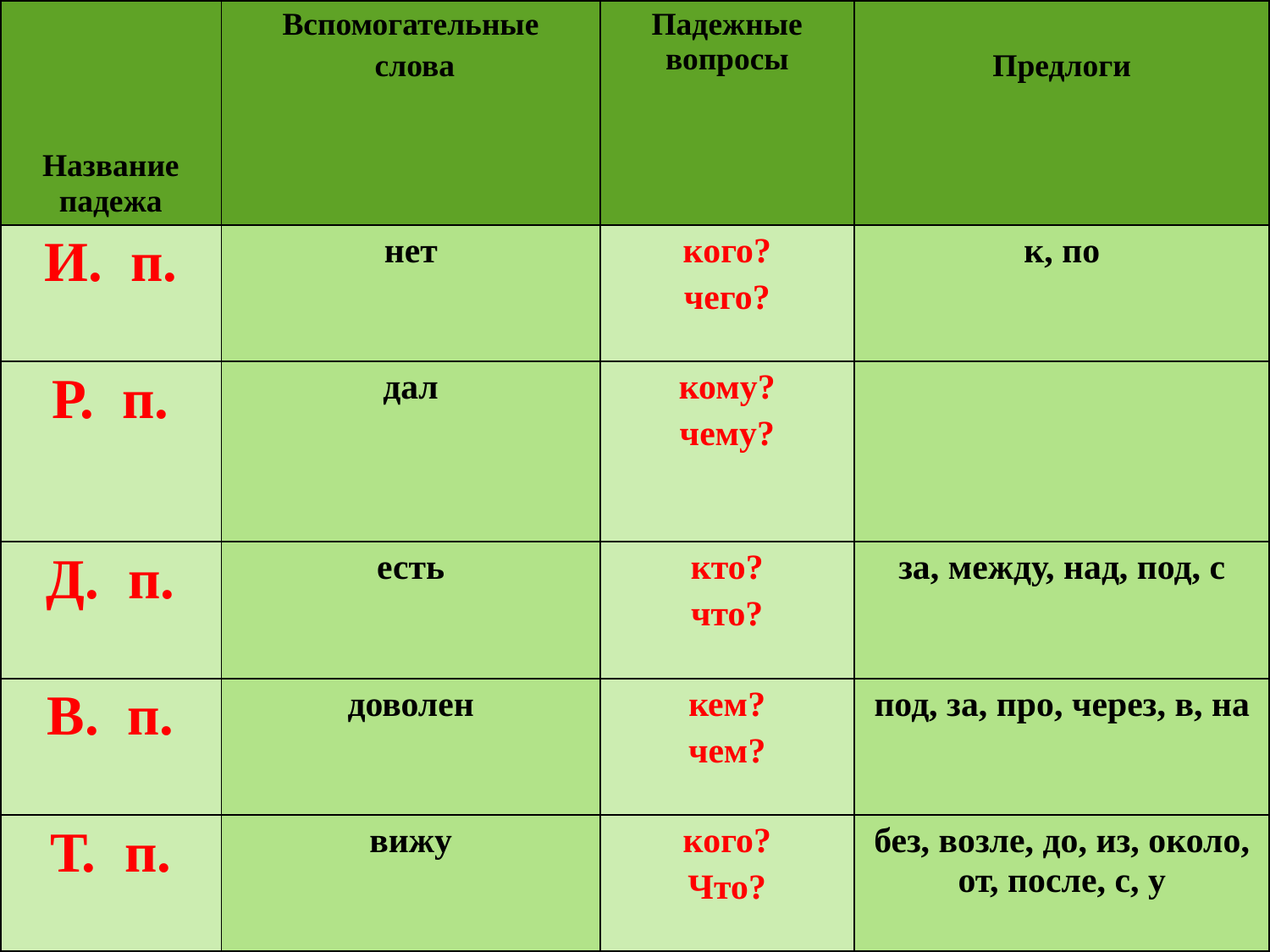

| Название падежа | Вспомогательные слова | Падежные вопросы | Предлоги |
| --- | --- | --- | --- |
| И. п. | нет | кого? чего? | к, по |
| Р. п. | дал | кому? чему? |  |
| Д. п. | есть | кто? что? | за, между, над, под, с |
| В. п. | доволен | кем? чем? | под, за, про, через, в, на |
| Т. п. | вижу | кого? Что? | без, возле, до, из, около, от, после, с, у |
#